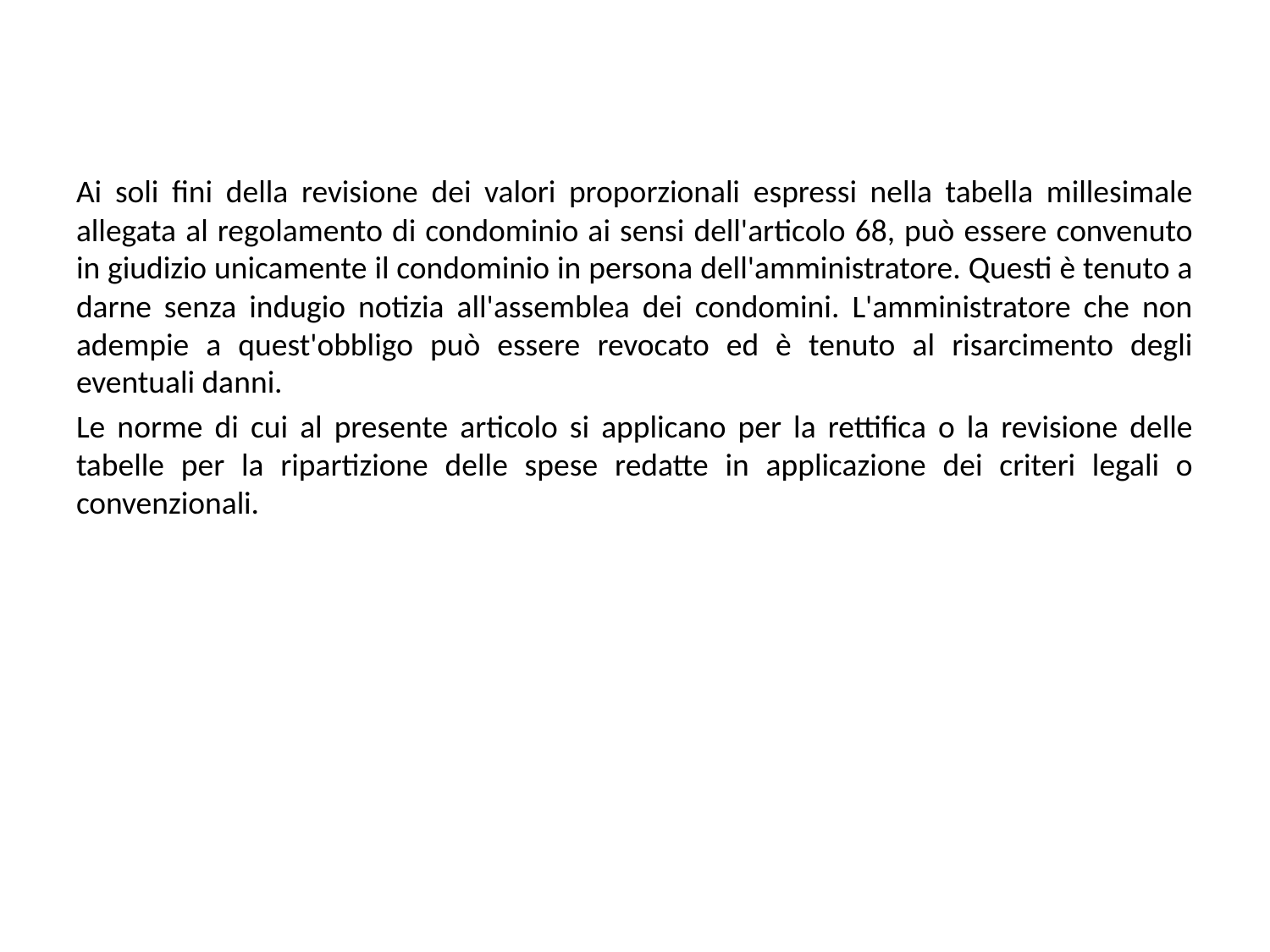

Ai soli fini della revisione dei valori proporzionali espressi nella tabella millesimale allegata al regolamento di condominio ai sensi dell'articolo 68, può essere convenuto in giudizio unicamente il condominio in persona dell'amministratore. Questi è tenuto a darne senza indugio notizia all'assemblea dei condomini. L'amministratore che non adempie a quest'obbligo può essere revocato ed è tenuto al risarcimento degli eventuali danni.
Le norme di cui al presente articolo si applicano per la rettifica o la revisione delle tabelle per la ripartizione delle spese redatte in applicazione dei criteri legali o convenzionali.